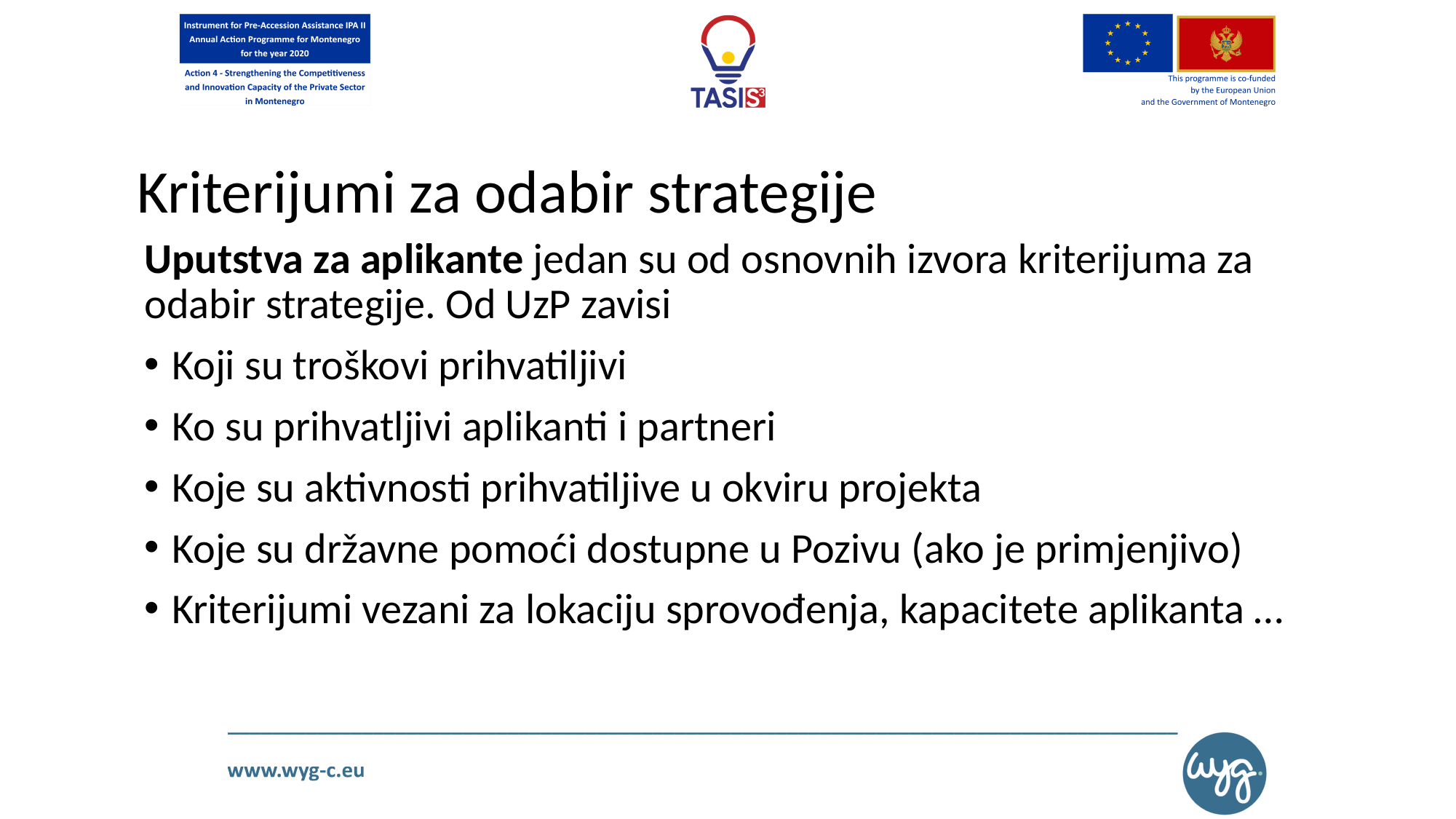

# Kriterijumi za odabir strategije
Uputstva za aplikante jedan su od osnovnih izvora kriterijuma za odabir strategije. Od UzP zavisi
Koji su troškovi prihvatiljivi
Ko su prihvatljivi aplikanti i partneri
Koje su aktivnosti prihvatiljive u okviru projekta
Koje su državne pomoći dostupne u Pozivu (ako je primjenjivo)
Kriterijumi vezani za lokaciju sprovođenja, kapacitete aplikanta …